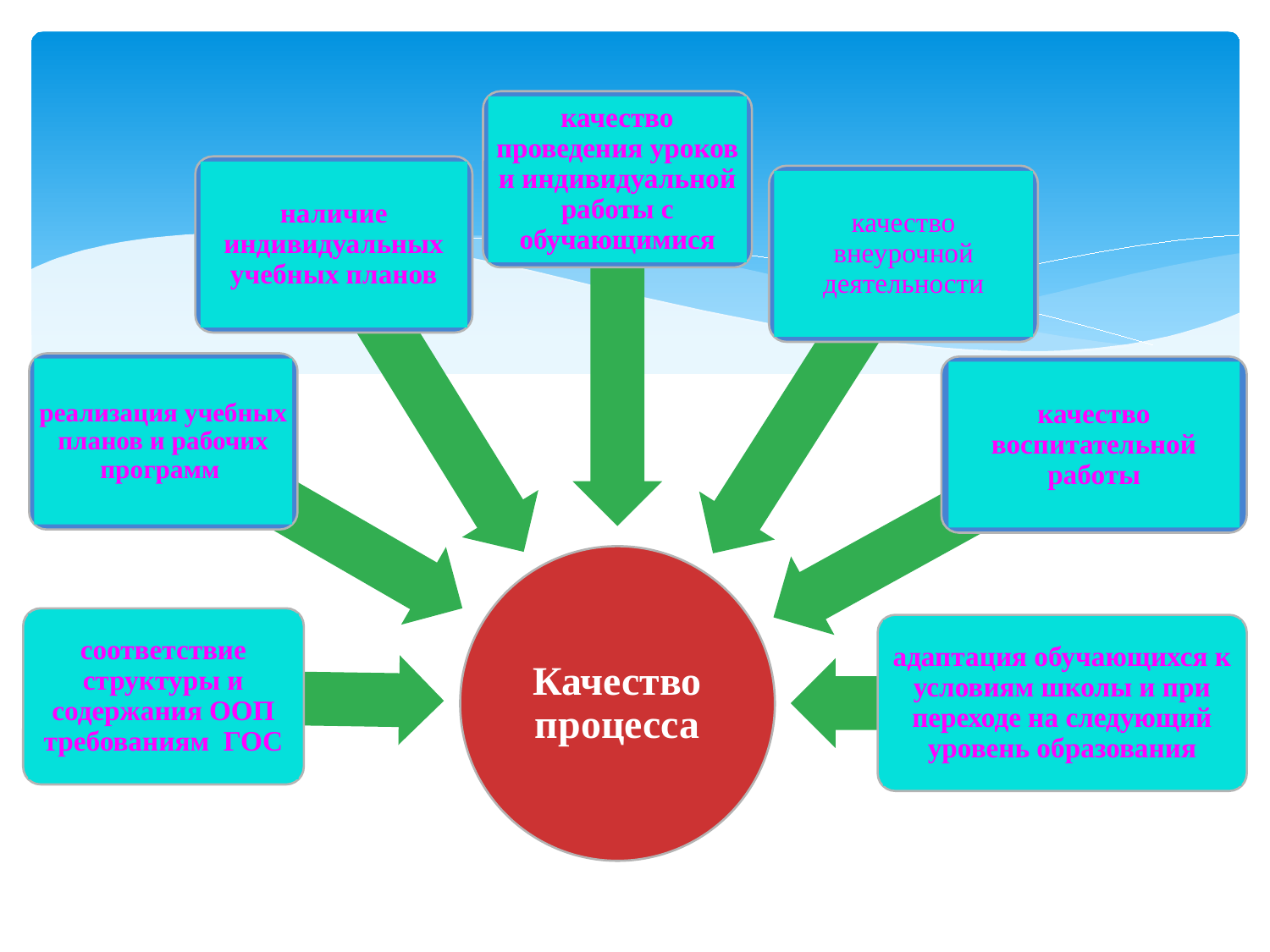

качество проведения уроков и индивидуальной работы с обучающимися

наличие индивидуальных учебных планов

качество внеурочной деятельности

реализация учебных планов и рабочих программ

качество воспитательной работы

Качество процесса

соответствие структуры и содержания ООП требованиям  ГОС

адаптация обучающихся к условиям школы и при переходе на следующий уровень образования